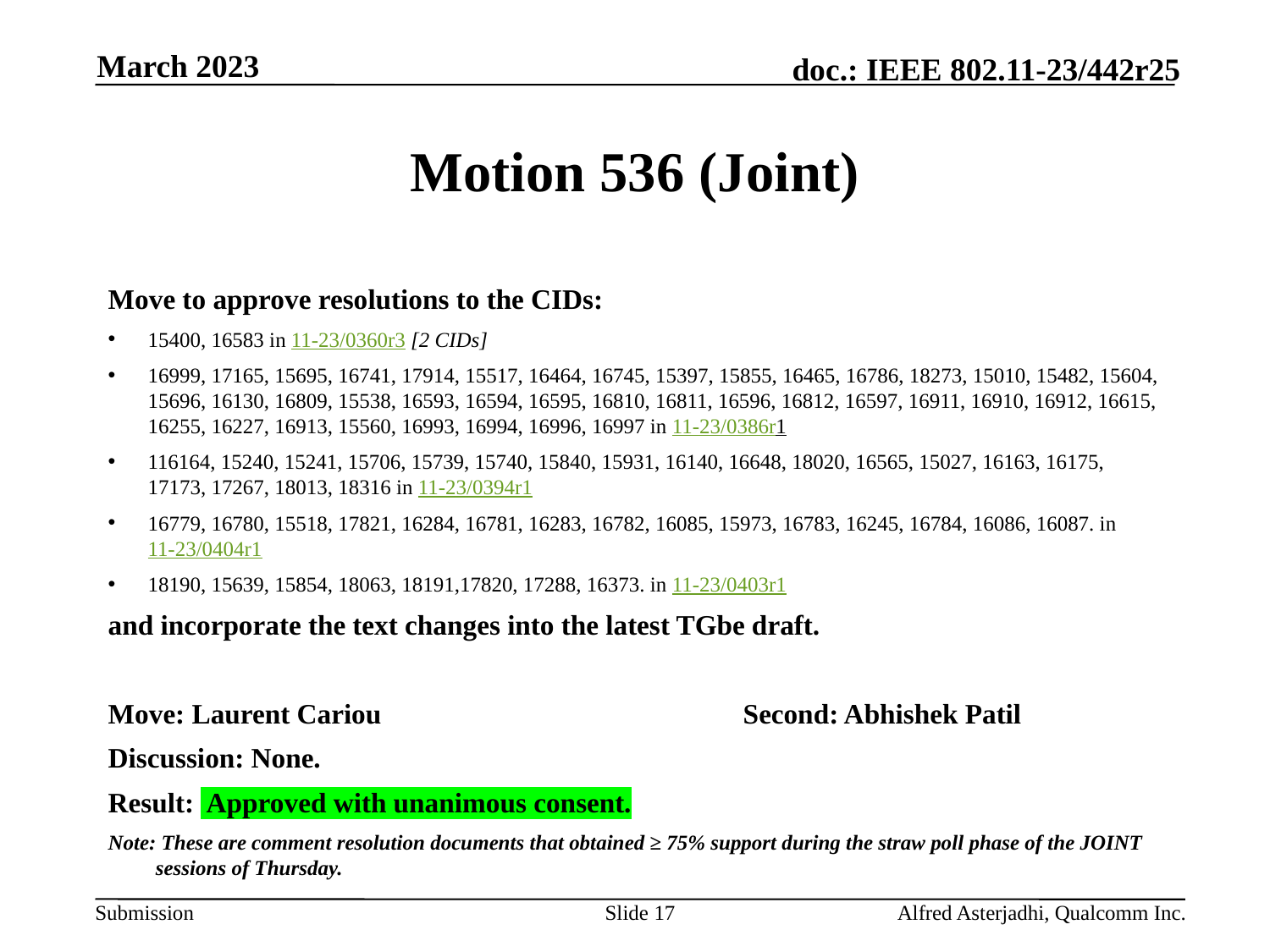

March 2023
# Motion 536 (Joint)
Move to approve resolutions to the CIDs:
15400, 16583 in 11-23/0360r3 [2 CIDs]
16999, 17165, 15695, 16741, 17914, 15517, 16464, 16745, 15397, 15855, 16465, 16786, 18273, 15010, 15482, 15604, 15696, 16130, 16809, 15538, 16593, 16594, 16595, 16810, 16811, 16596, 16812, 16597, 16911, 16910, 16912, 16615, 16255, 16227, 16913, 15560, 16993, 16994, 16996, 16997 in 11-23/0386r1
116164, 15240, 15241, 15706, 15739, 15740, 15840, 15931, 16140, 16648, 18020, 16565, 15027, 16163, 16175, 17173, 17267, 18013, 18316 in 11-23/0394r1
16779, 16780, 15518, 17821, 16284, 16781, 16283, 16782, 16085, 15973, 16783, 16245, 16784, 16086, 16087. in 11-23/0404r1
18190, 15639, 15854, 18063, 18191,17820, 17288, 16373. in 11-23/0403r1
and incorporate the text changes into the latest TGbe draft.

Move: Laurent Cariou			Second: Abhishek Patil
Discussion: None.
Result:  Approved with unanimous consent.
Note: These are comment resolution documents that obtained ≥ 75% support during the straw poll phase of the JOINT sessions of Thursday.
Slide 17
Alfred Asterjadhi, Qualcomm Inc.